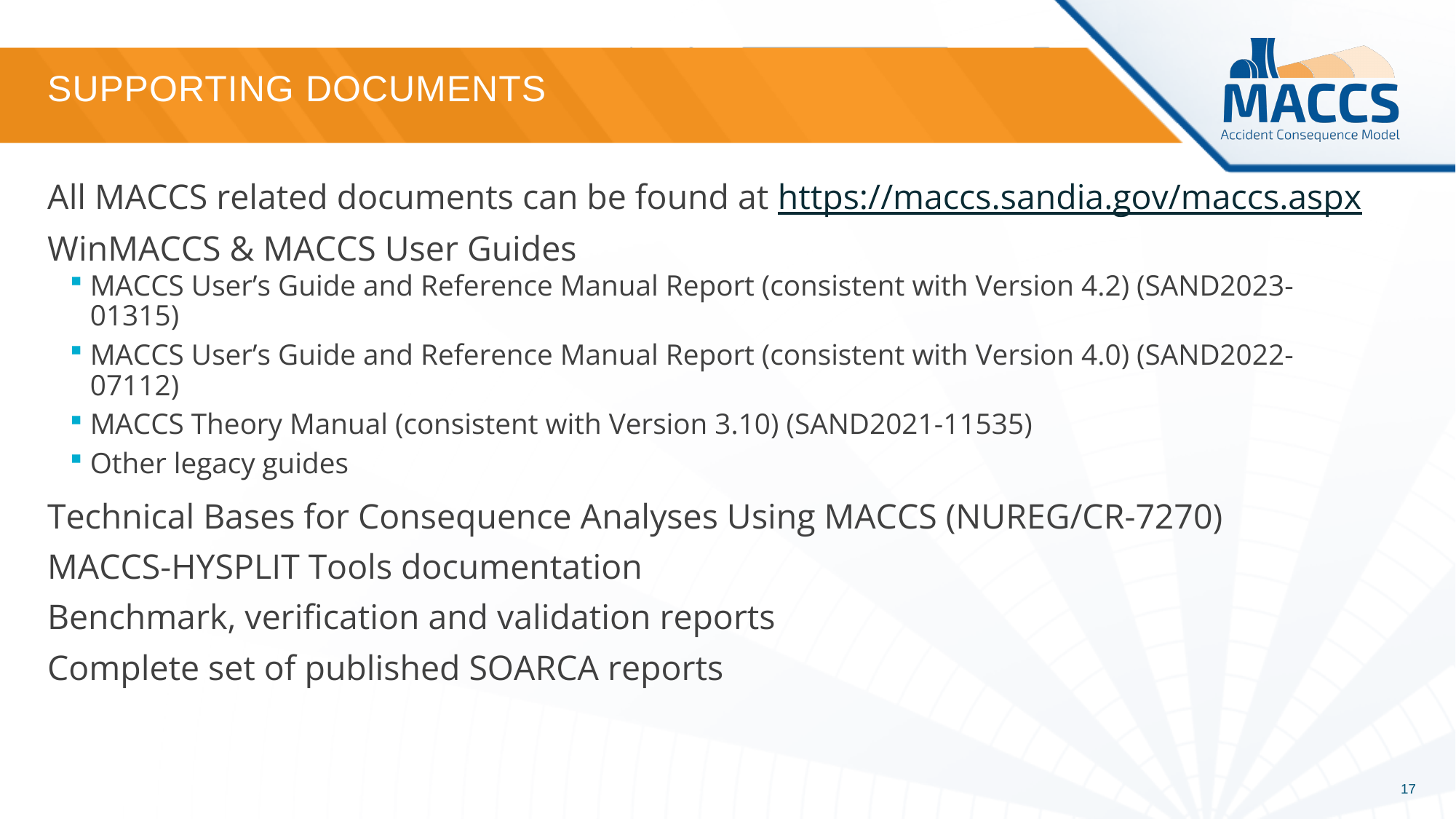

# Supporting Documents
All MACCS related documents can be found at https://maccs.sandia.gov/maccs.aspx
WinMACCS & MACCS User Guides
MACCS User’s Guide and Reference Manual Report (consistent with Version 4.2) (SAND2023-01315)
MACCS User’s Guide and Reference Manual Report (consistent with Version 4.0) (SAND2022-07112)
MACCS Theory Manual (consistent with Version 3.10) (SAND2021-11535)
Other legacy guides
Technical Bases for Consequence Analyses Using MACCS (NUREG/CR-7270)
MACCS-HYSPLIT Tools documentation
Benchmark, verification and validation reports
Complete set of published SOARCA reports

17